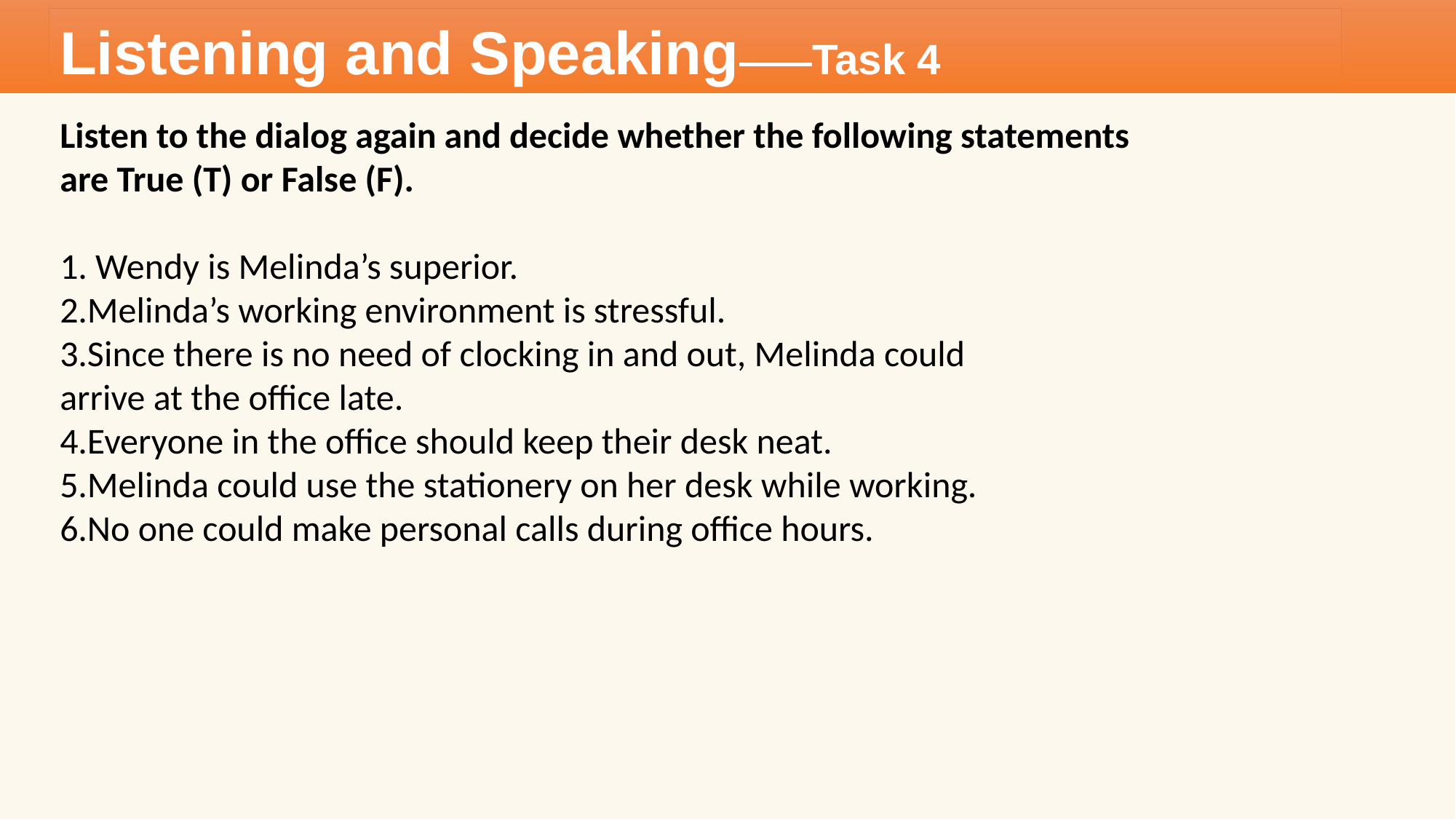

Listening and Speaking——Task 4
Listen to the dialog again and decide whether the following statements
are True (T) or False (F).

1. Wendy is Melinda’s superior.
2.Melinda’s working environment is stressful.
3.Since there is no need of clocking in and out, Melinda could
arrive at the office late.
4.Everyone in the office should keep their desk neat.
5.Melinda could use the stationery on her desk while working.
6.No one could make personal calls during office hours.